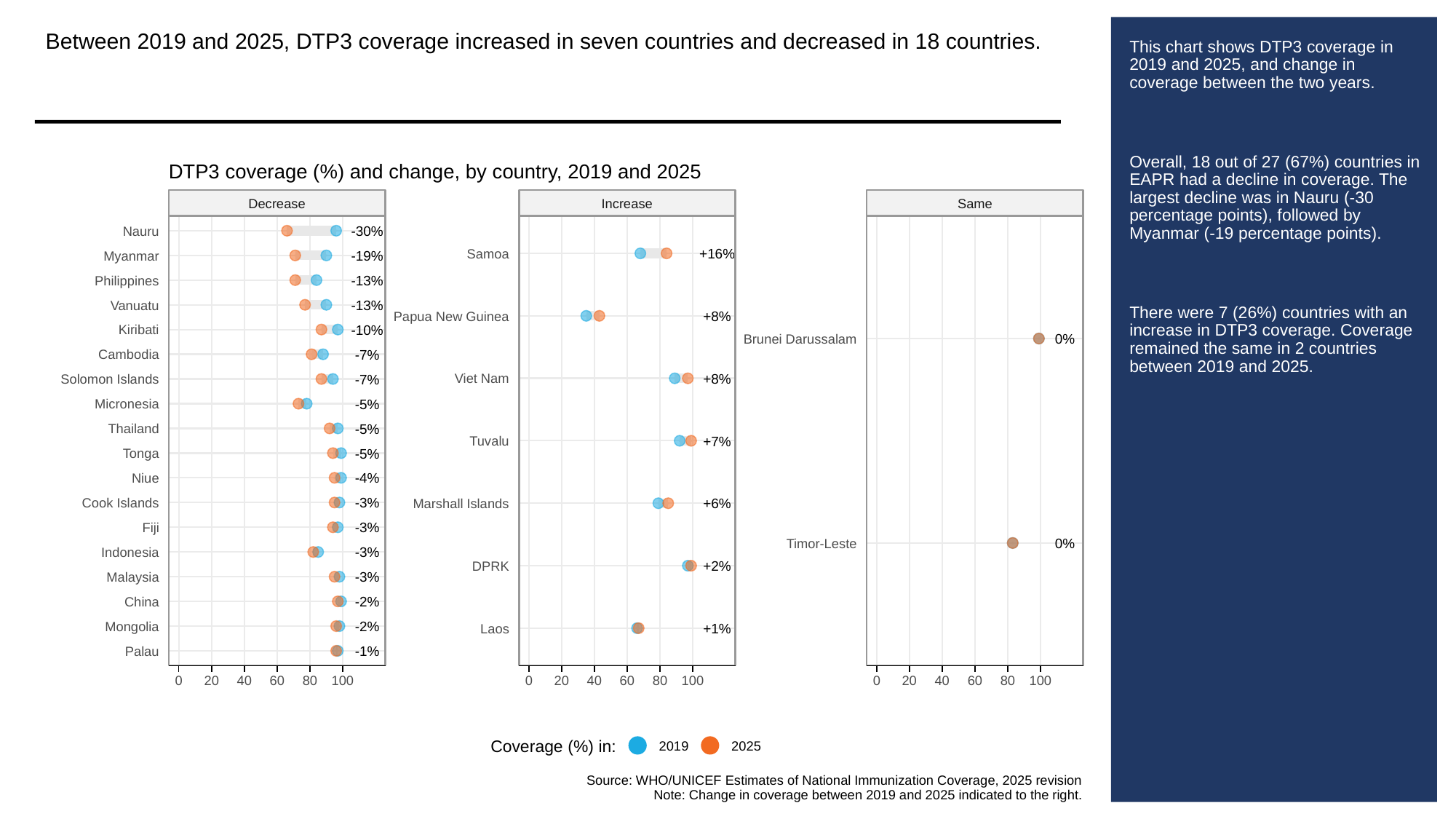

Between 2019 and 2025, DTP3 coverage increased in seven countries and decreased in 18 countries.
# This chart shows DTP3 coverage in 2019 and 2025, and change in coverage between the two years.

Overall, 18 out of 27 (67%) countries in EAPR had a decline in coverage. The largest decline was in Nauru (-30 percentage points), followed by Myanmar (-19 percentage points).

There were 7 (26%) countries with an increase in DTP3 coverage. Coverage remained the same in 2 countries between 2019 and 2025.

DTP3 coverage (%) and change, by country, 2019 and 2025

Decrease
Increase
Same

-30%
Nauru

+16%
Samoa

-19%
Myanmar

-13%
Philippines

-13%
Vanuatu

+8%
Papua New Guinea

-10%
Kiribati

0%
Brunei Darussalam

-7%
Cambodia

+8%
Viet Nam

-7%
Solomon Islands

-5%
Micronesia

-5%
Thailand

+7%
Tuvalu

-5%
Tonga

-4%
Niue

-3%
Cook Islands

+6%
Marshall Islands

-3%
Fiji

0%
Timor-Leste

-3%
Indonesia

+2%
DPRK

-3%
Malaysia

-2%
China

-2%
Mongolia

+1%
Laos

-1%
Palau

0
20
40
60
80
100
0
20
40
60
80
100
0
20
40
60
80
100

Coverage (%) in:
2019
2025
Source: WHO/UNICEF Estimates of National Immunization Coverage, 2025 revision
Note: Change in coverage between 2019 and 2025 indicated to the right.